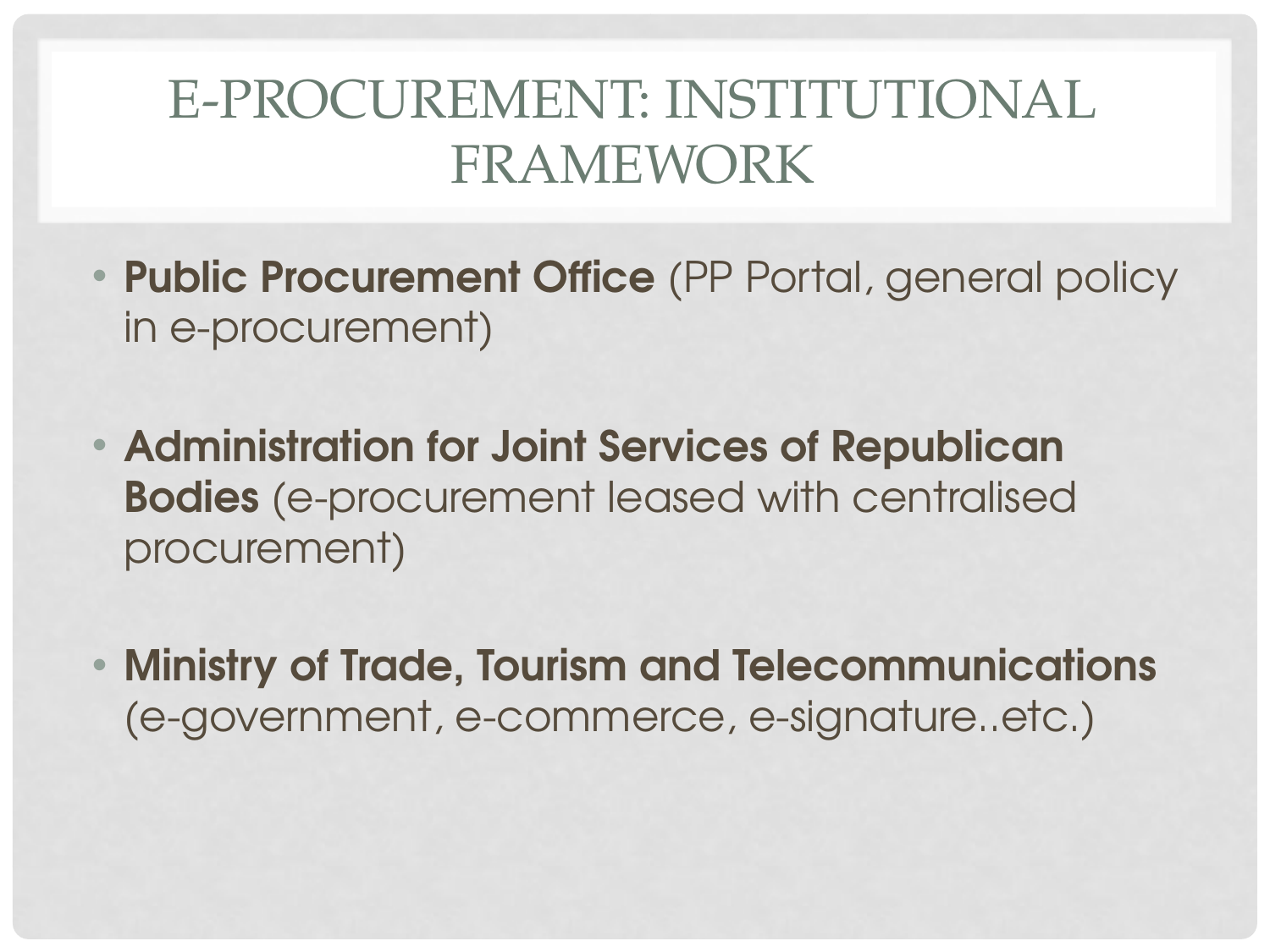

# e-procurement: institutional framework
Public Procurement Office (PP Portal, general policy in e-procurement)

Administration for Joint Services of Republican Bodies (e-procurement leased with centralised procurement)

Ministry of Trade, Tourism and Telecommunications (e-government, e-commerce, e-signature..etc.)